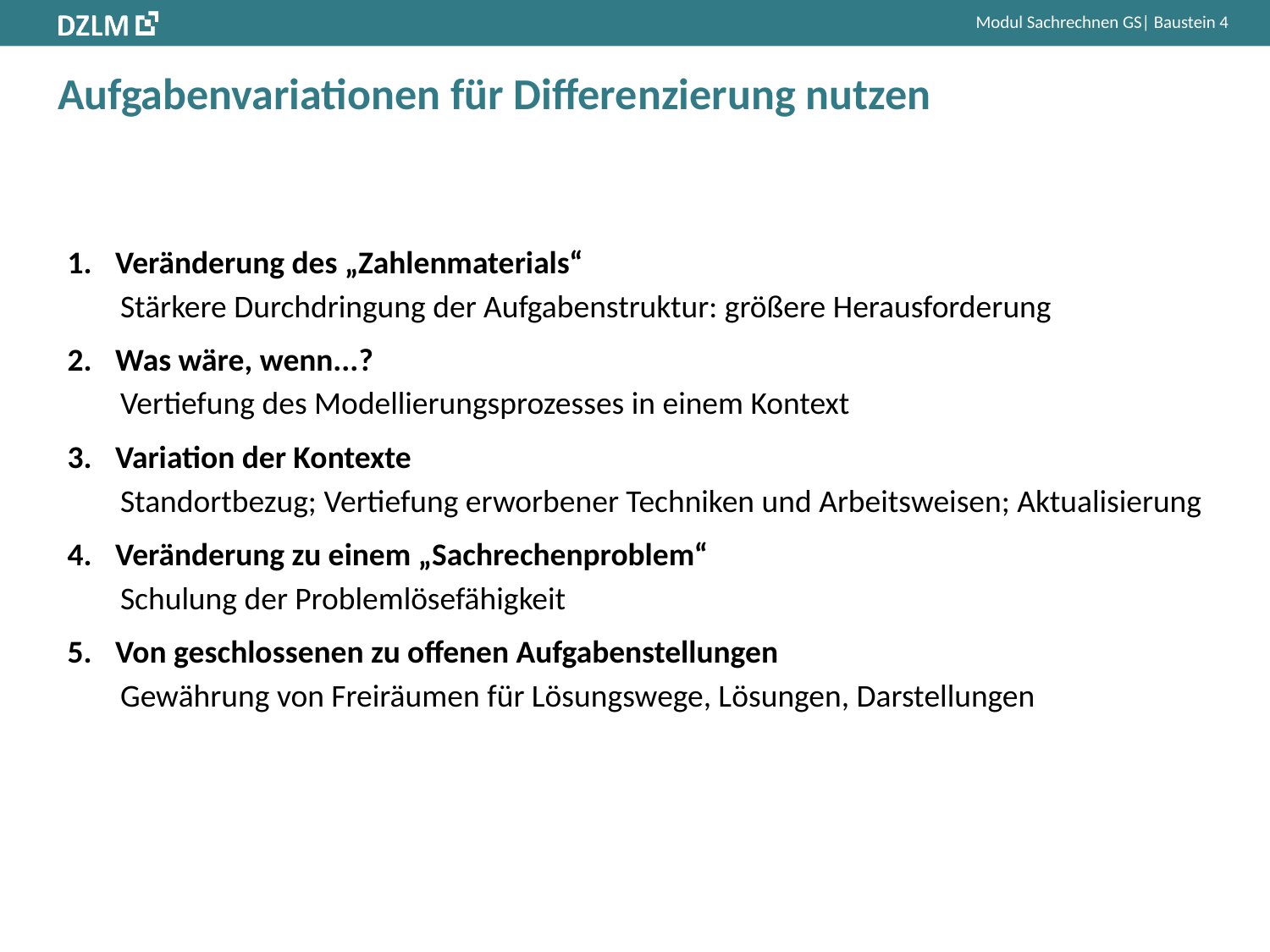

# Aufgabenvariationen für Differenzierung nutzen
Veränderung des „Zahlenmaterials“
Stärkere Durchdringung der Aufgabenstruktur: größere Herausforderung
Was wäre, wenn...?
Vertiefung des Modellierungsprozesses in einem Kontext
Variation der Kontexte
Standortbezug; Vertiefung erworbener Techniken und Arbeitsweisen; Aktualisierung
Veränderung zu einem „Sachrechenproblem“
Schulung der Problemlösefähigkeit
Von geschlossenen zu offenen Aufgabenstellungen
Gewährung von Freiräumen für Lösungswege, Lösungen, Darstellungen